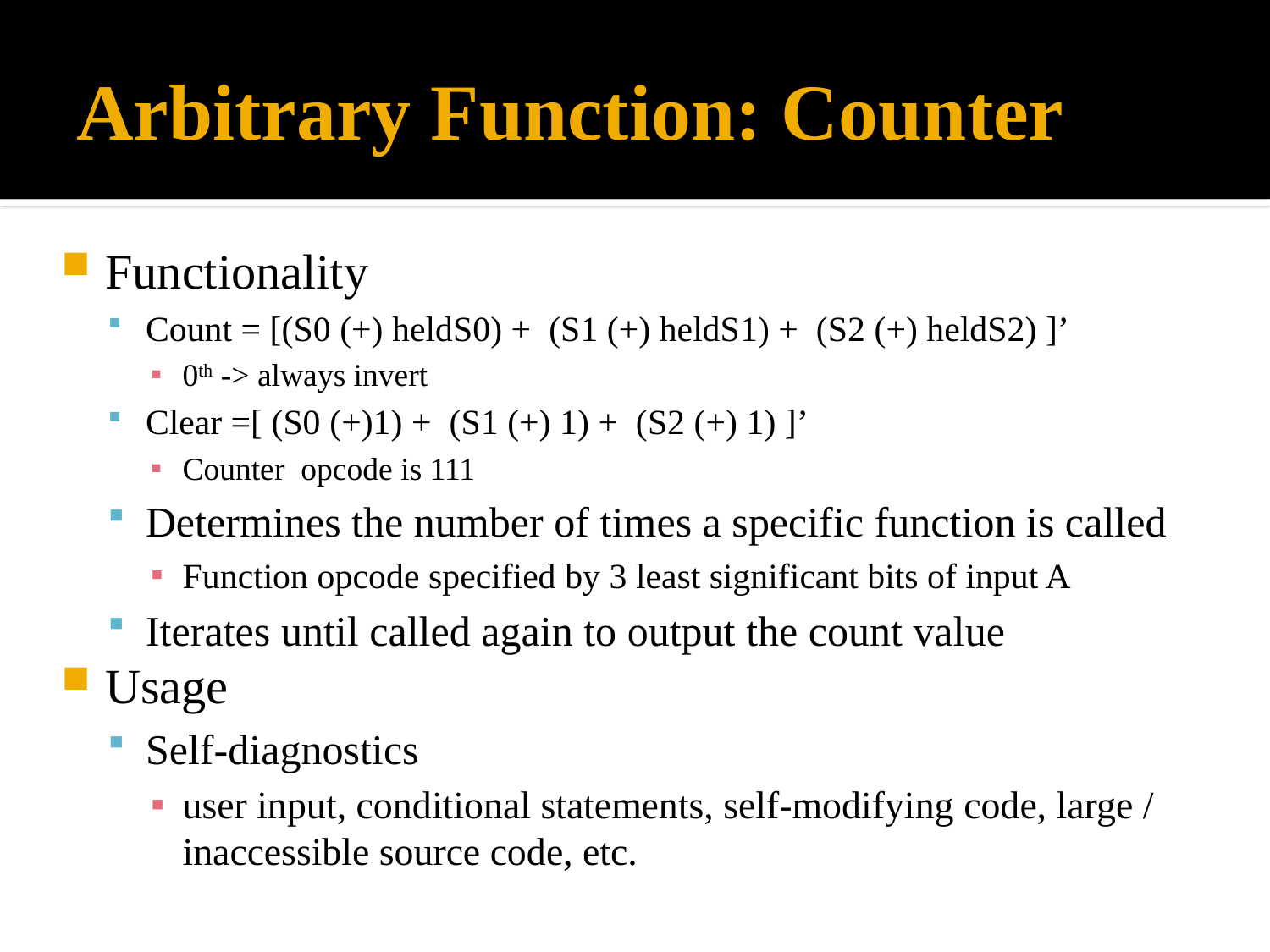

# Arbitrary Function: Counter
Functionality
Count = [(S0 (+) heldS0) +  (S1 (+) heldS1) +  (S2 (+) heldS2) ]’
0th -> always invert
Clear =[ (S0 (+)1) +  (S1 (+) 1) +  (S2 (+) 1) ]’
Counter  opcode is 111
Determines the number of times a specific function is called
Function opcode specified by 3 least significant bits of input A
Iterates until called again to output the count value
Usage
Self-diagnostics
user input, conditional statements, self-modifying code, large / inaccessible source code, etc.